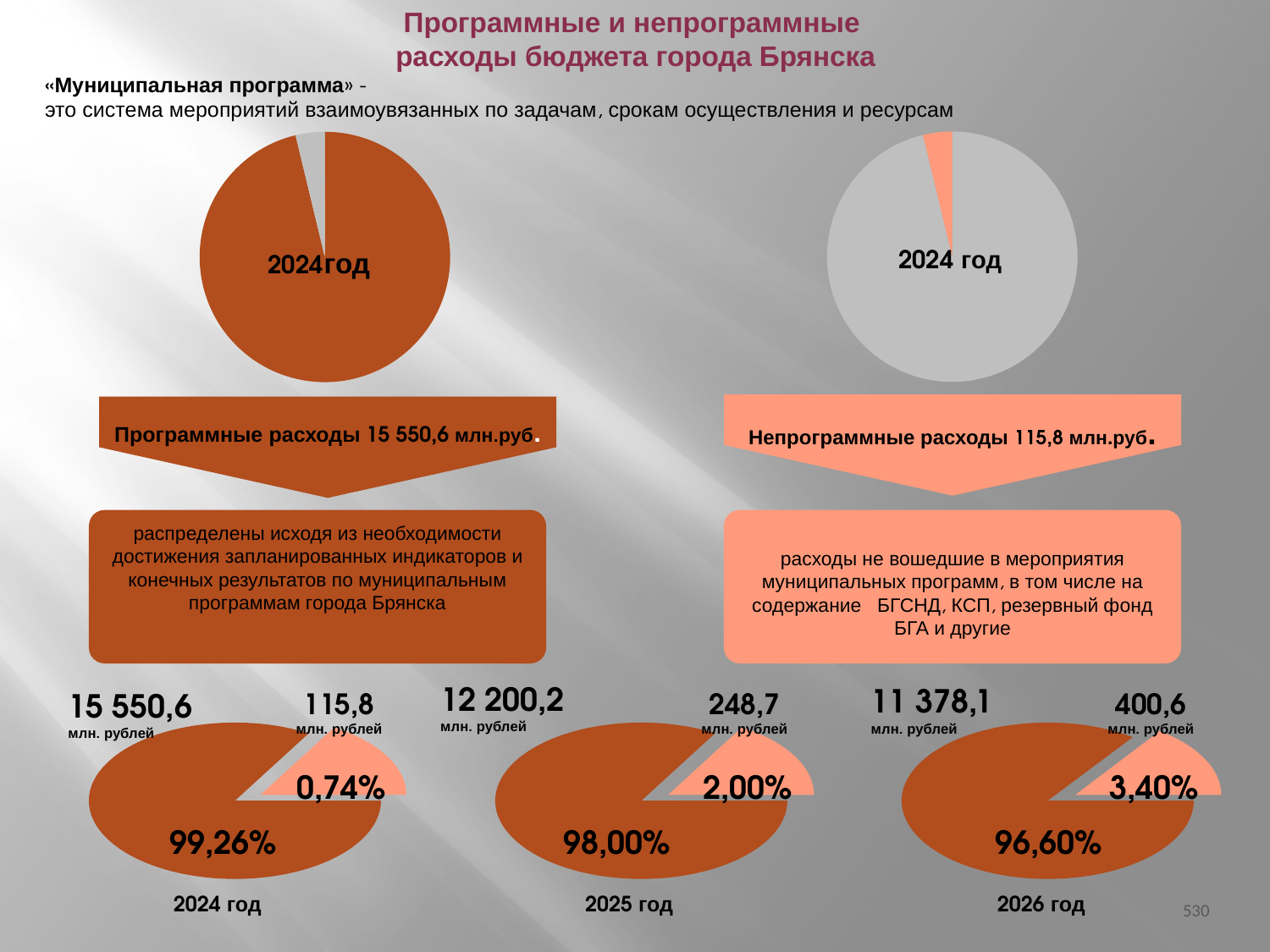

Программные и непрограммные
расходы бюджета города Брянска
«Муниципальная программа» -
это система мероприятий взаимоувязанных по задачам, срокам осуществления и ресурсам

### Chart

| Category | Продажи | Столбец1 | Столбец2 |
|---|---|---|---|
| Кв. 1 | 132.8 | 132.8 | 132.8 |
| Кв. 2 | 5.2 | None | 5.2 |

### Chart

| Category | Продажи | Столбец1 | Столбец2 |
|---|---|---|---|
| Кв. 1 | 132.8 | 132.8 | 132.8 |
| Кв. 2 | 5.2 | None | 5.2 |
Непрограммные расходы 115,8 млн.руб.
Программные расходы 15 550,6 млн.руб.
2024 год
  2024год
распределены исходя из необходимости достижения запланированных индикаторов и конечных результатов по муниципальным программам города Брянска

расходы не вошедшие в мероприятия муниципальных программ, в том числе на содержание   БГСНД, КСП, резервный фонд БГА и другие

12 200,2
млн. рублей

11 378,1
млн. рублей
15 550,6
млн. рублей
115,8
млн. рублей
248,7
млн. рублей
400,6
млн. рублей

0,74%
2,00%
3,40%
99,26%
98,00%
96,60%
530
2024 год
2025 год
2026 год